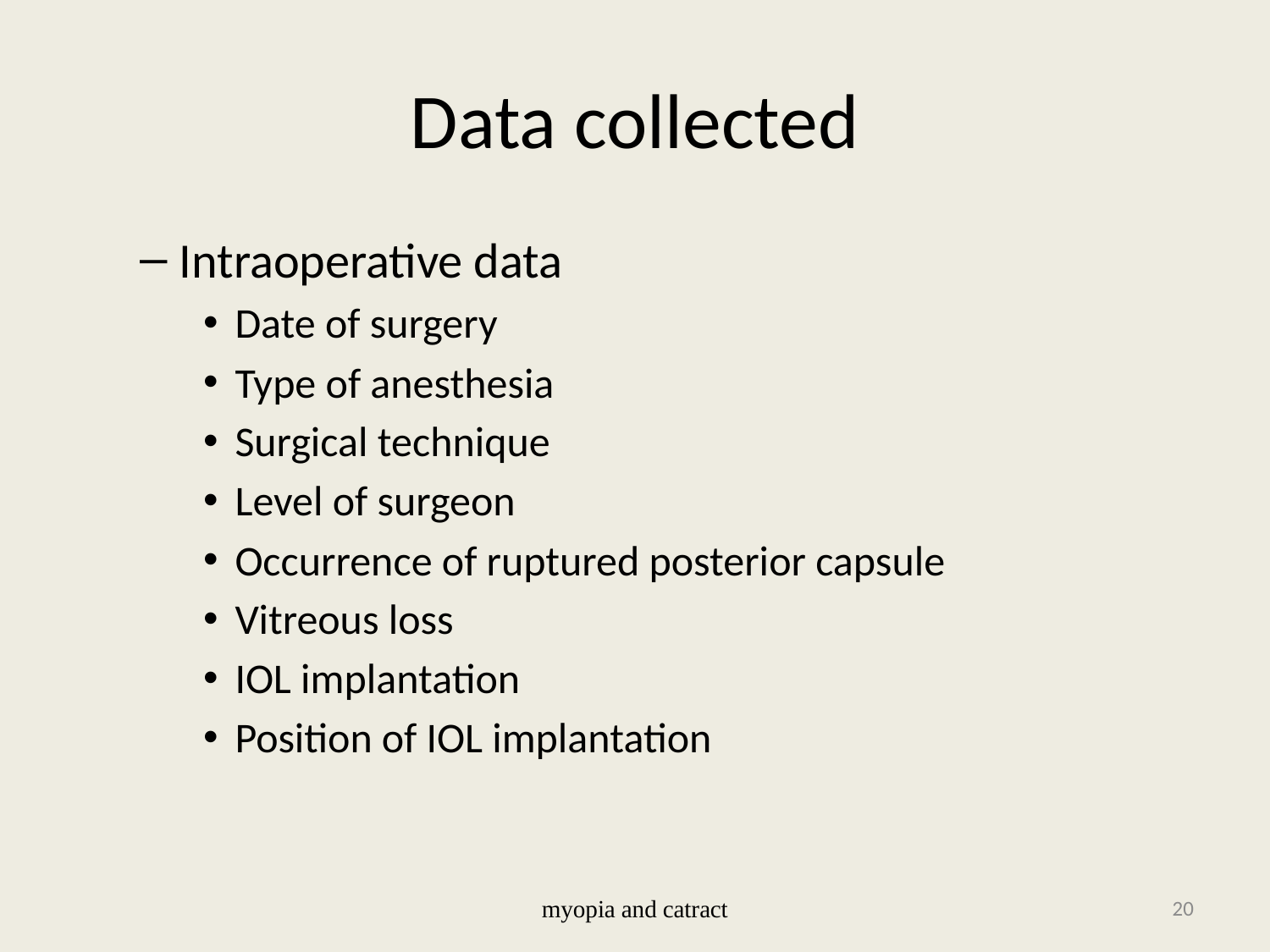

# Data collected
Intraoperative data
Date of surgery
Type of anesthesia
Surgical technique
Level of surgeon
Occurrence of ruptured posterior capsule
Vitreous loss
IOL implantation
Position of IOL implantation

myopia and catract
20